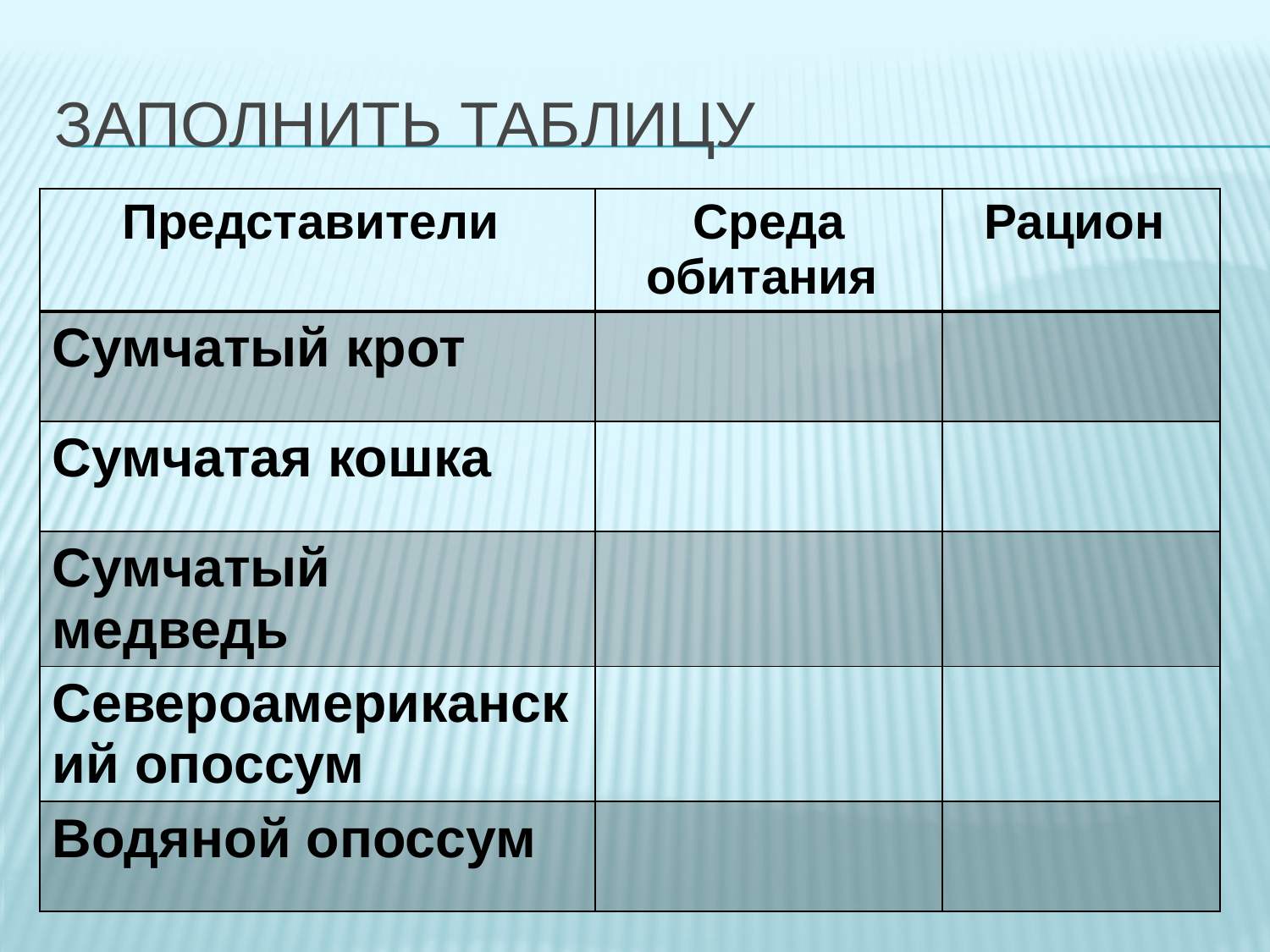

# Заполнить таблицу
| Представители | Среда обитания | Рацион |
| --- | --- | --- |
| Сумчатый крот |  |  |
| Сумчатая кошка |  |  |
| Сумчатый медведь |  |  |
| Североамериканский опоссум |  |  |
| Водяной опоссум |  |  |